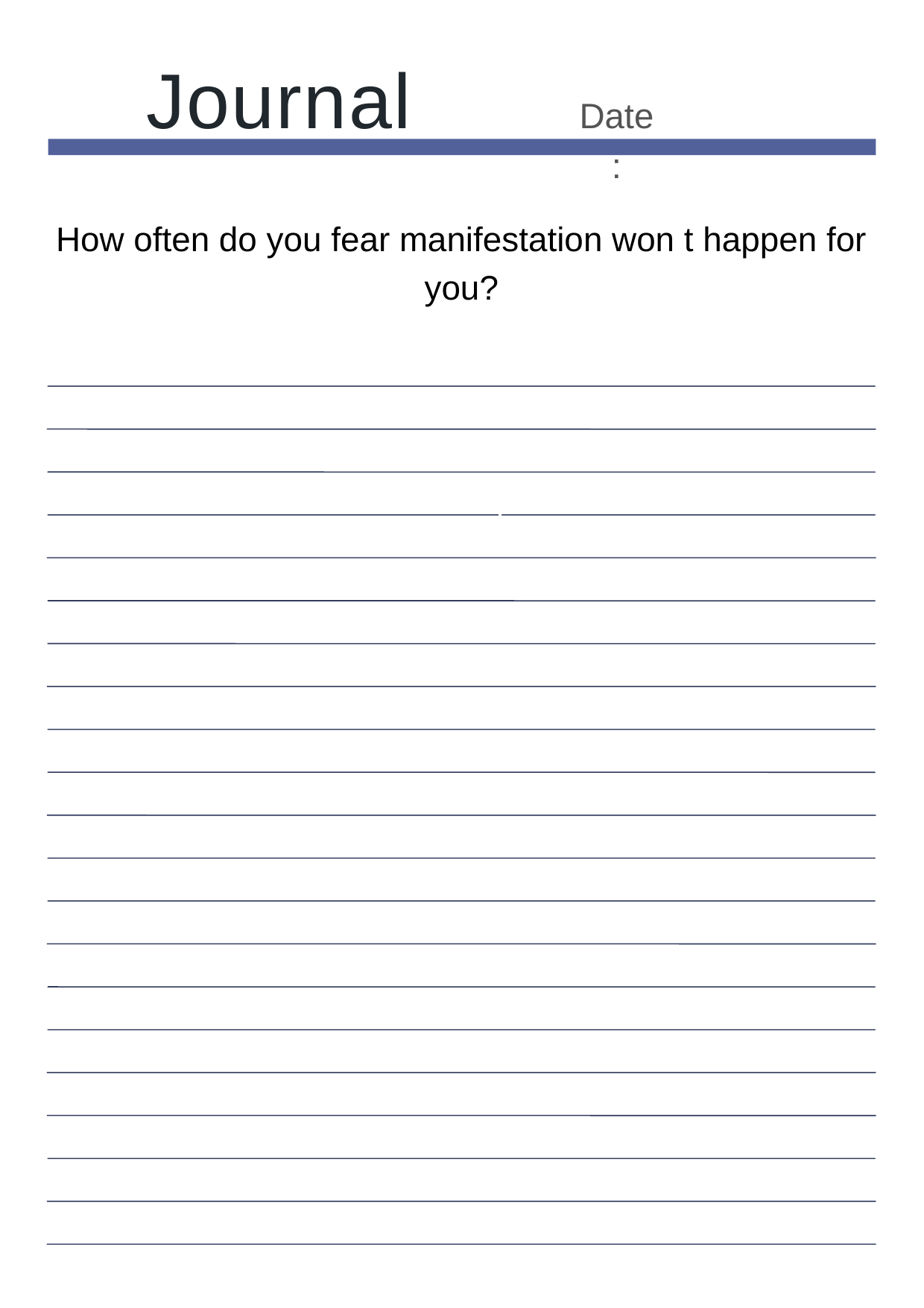

Journal
Date:

How often do you fear manifestation won t happen for you?

Journal Prompt Here